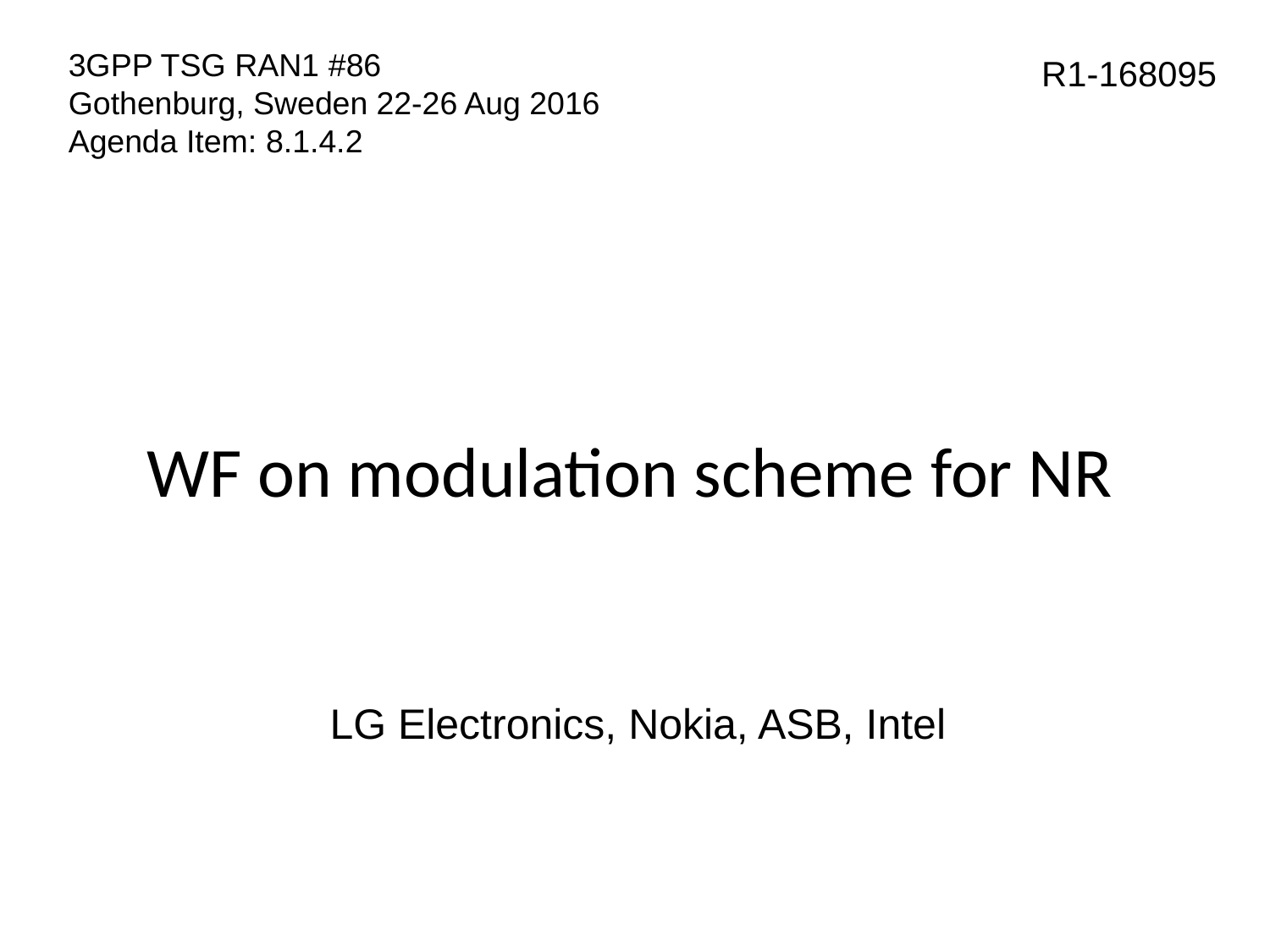

3GPP TSG RAN1 #86
Gothenburg, Sweden 22-26 Aug 2016
Agenda Item: 8.1.4.2
R1-168095
WF on modulation scheme for NR
LG Electronics, Nokia, ASB, Intel